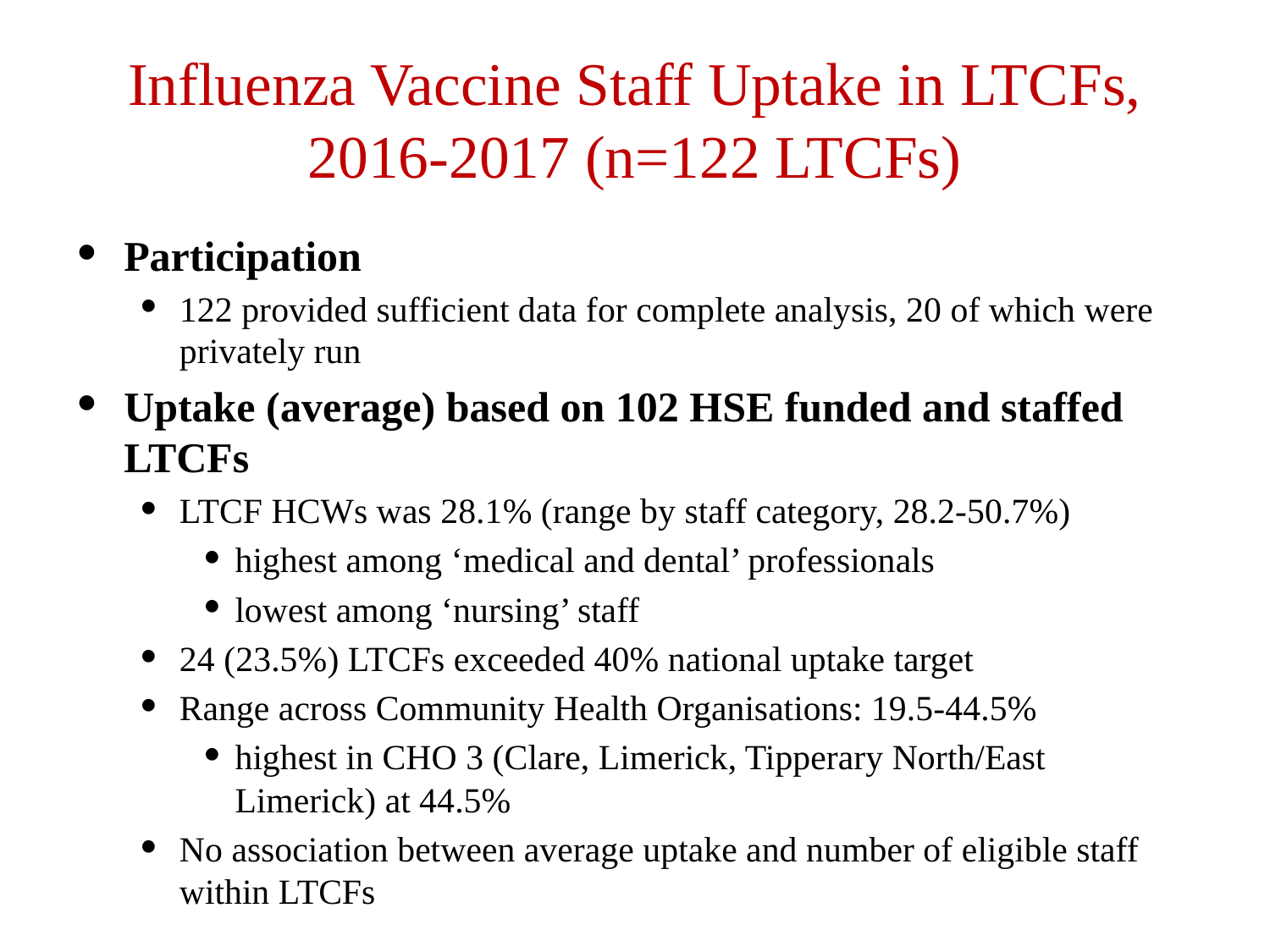

# Influenza Vaccine Staff Uptake in LTCFs, 2016-2017 (n=122 LTCFs)
Participation
122 provided sufficient data for complete analysis, 20 of which were privately run
Uptake (average) based on 102 HSE funded and staffed LTCFs
LTCF HCWs was 28.1% (range by staff category, 28.2-50.7%)
highest among ‘medical and dental’ professionals
lowest among ‘nursing’ staff
24 (23.5%) LTCFs exceeded 40% national uptake target
Range across Community Health Organisations: 19.5-44.5%
highest in CHO 3 (Clare, Limerick, Tipperary North/East Limerick) at 44.5%
No association between average uptake and number of eligible staff within LTCFs